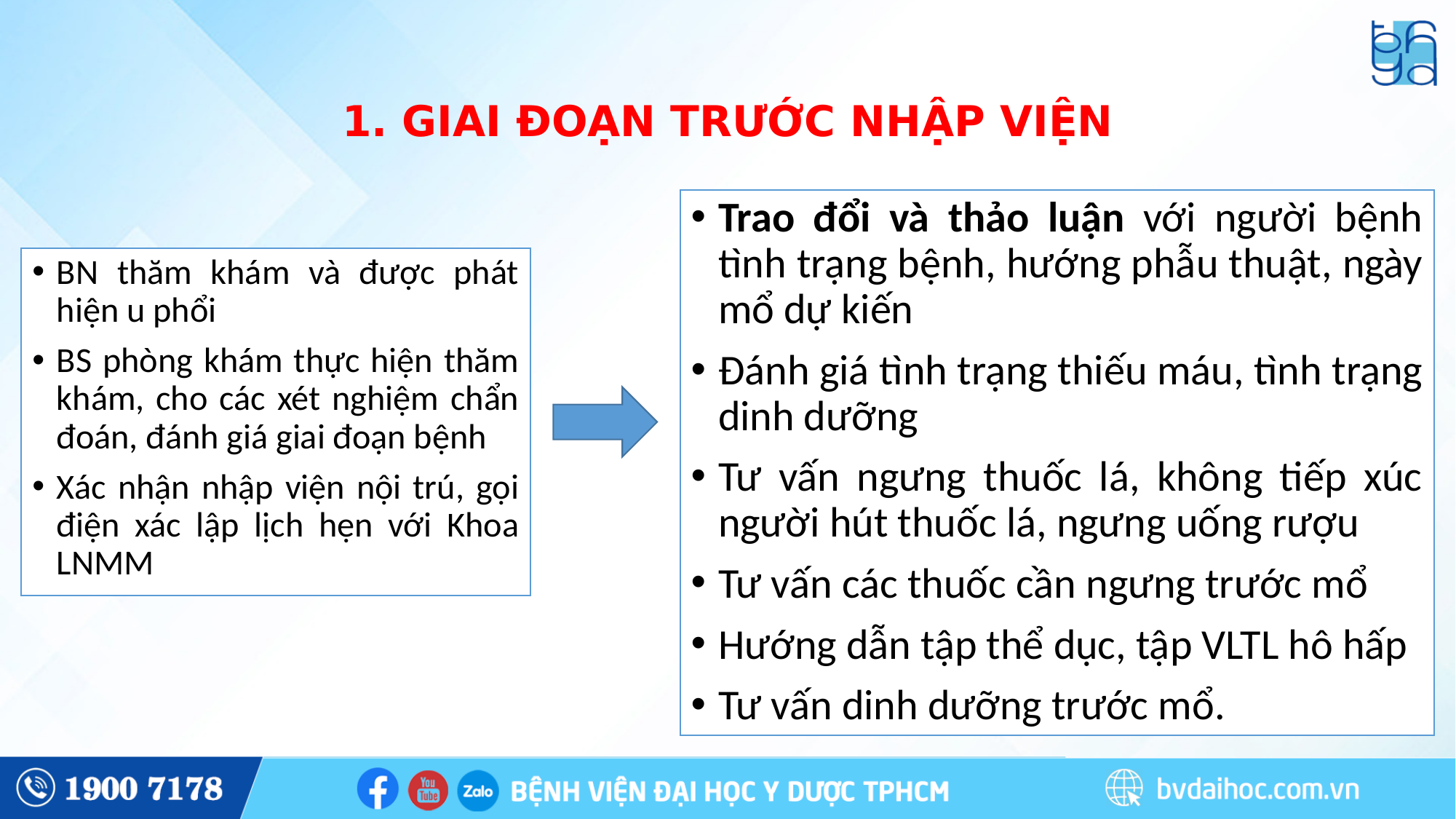

# 1. GIAI ĐOẠN TRƯỚC NHẬP VIỆN
Trao đổi và thảo luận với người bệnh tình trạng bệnh, hướng phẫu thuật, ngày mổ dự kiến
Đánh giá tình trạng thiếu máu, tình trạng dinh dưỡng
Tư vấn ngưng thuốc lá, không tiếp xúc người hút thuốc lá, ngưng uống rượu
Tư vấn các thuốc cần ngưng trước mổ
Hướng dẫn tập thể dục, tập VLTL hô hấp
Tư vấn dinh dưỡng trước mổ.
BN thăm khám và được phát hiện u phổi
BS phòng khám thực hiện thăm khám, cho các xét nghiệm chẩn đoán, đánh giá giai đoạn bệnh
Xác nhận nhập viện nội trú, gọi điện xác lập lịch hẹn với Khoa LNMM